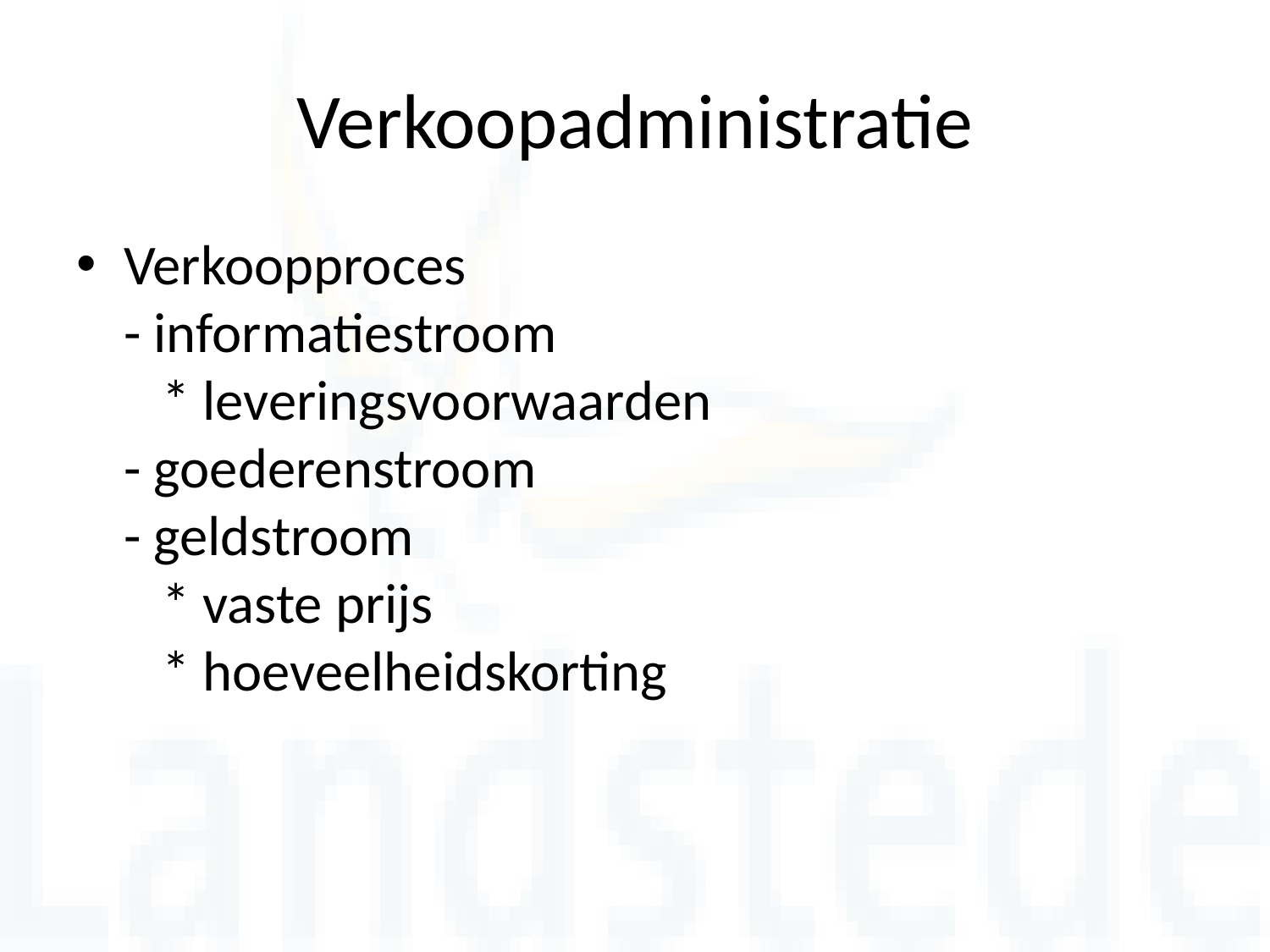

# Verkoopadministratie
Verkoopproces
- informatiestroom
   * leveringsvoorwaarden
- goederenstroom
- geldstroom
   * vaste prijs
   * hoeveelheidskorting